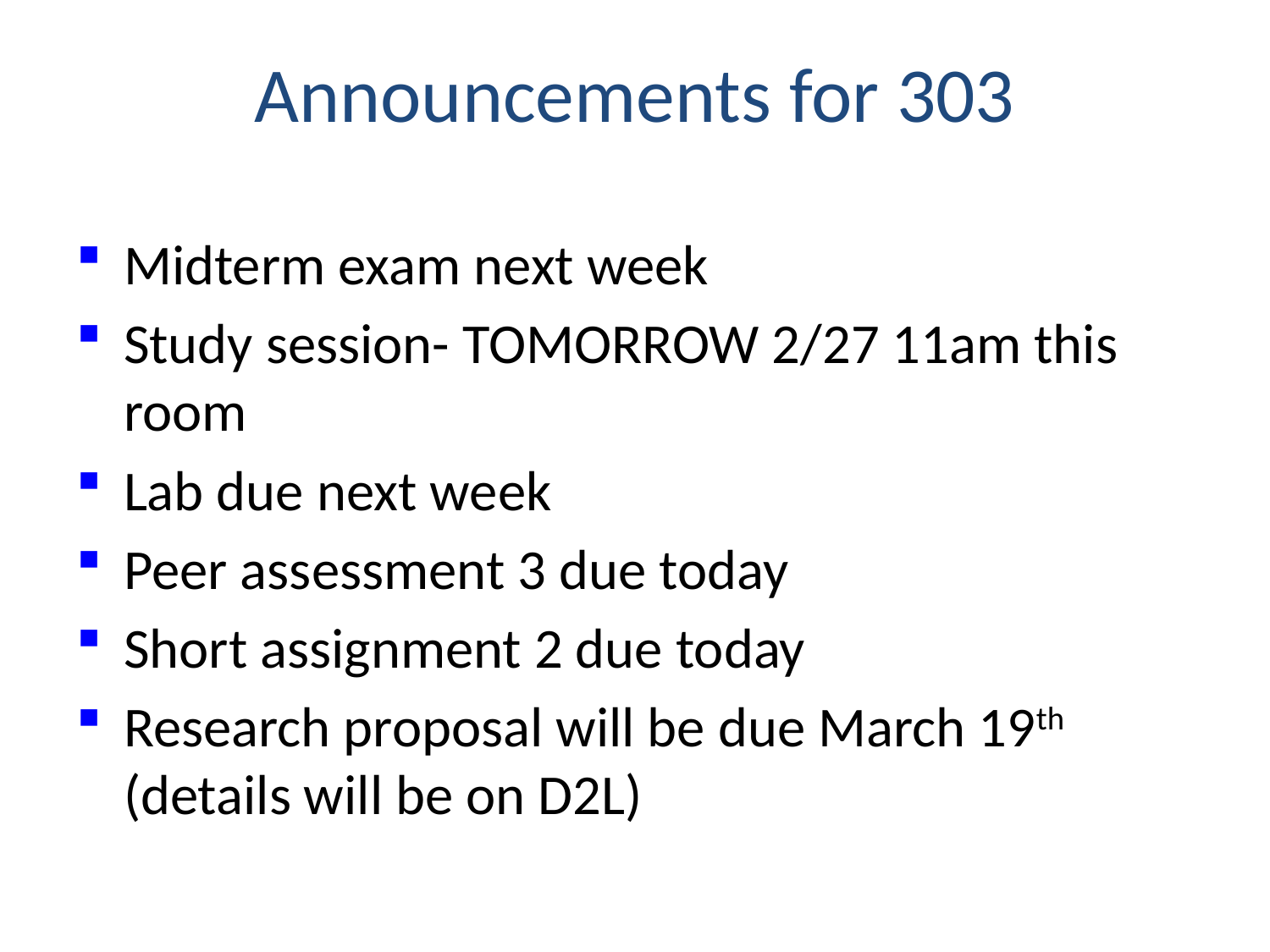

Announcements for 303
Midterm exam next week
Study session- TOMORROW 2/27 11am this room
Lab due next week
Peer assessment 3 due today
Short assignment 2 due today
Research proposal will be due March 19th (details will be on D2L)